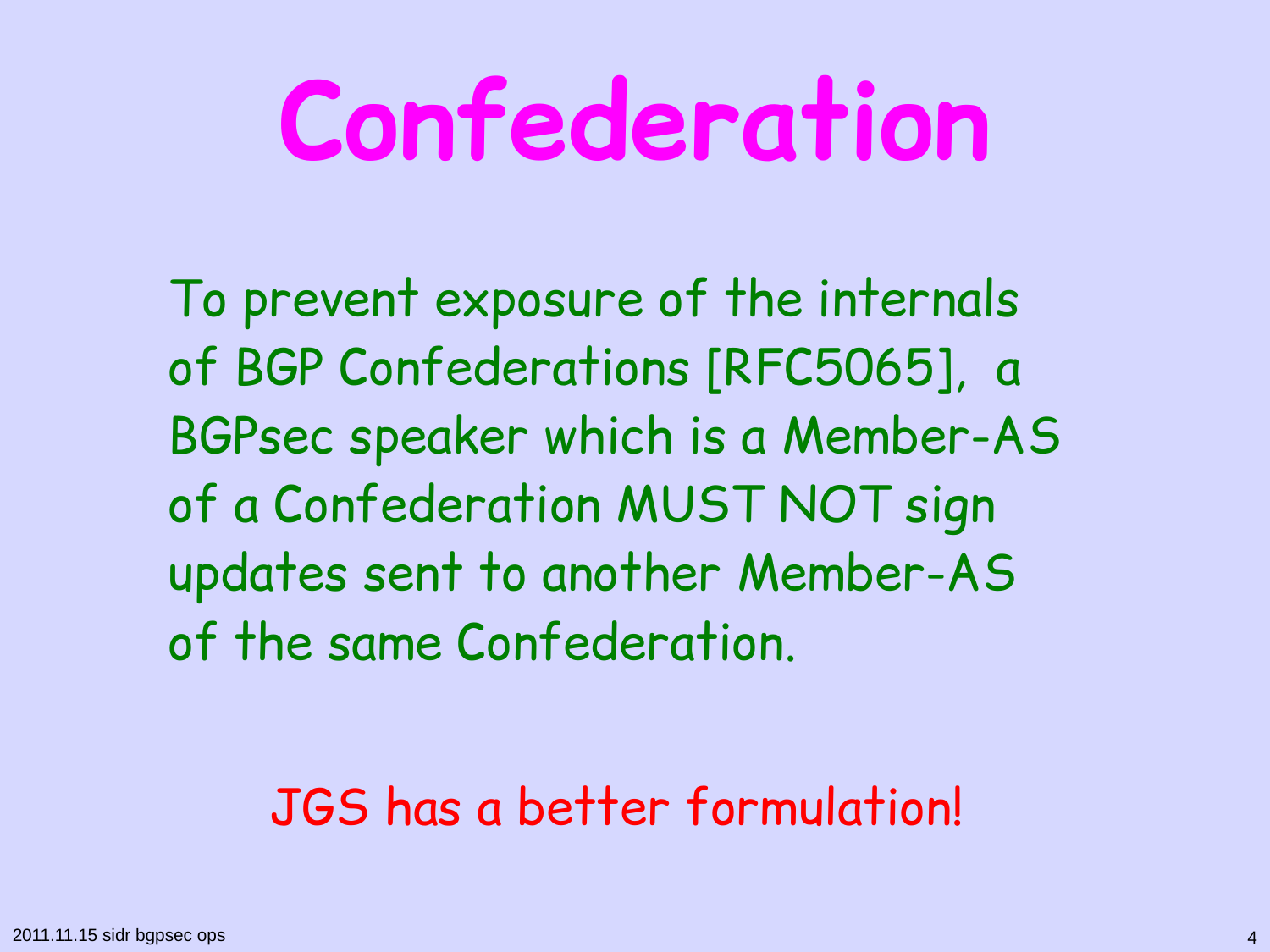

# Confederation
To prevent exposure of the internals of BGP Confederations [RFC5065],  a BGPsec speaker which is a Member-AS of a Confederation MUST NOT sign updates sent to another Member-AS of the same Confederation.

JGS has a better formulation!
4
2011.11.15 sidr bgpsec ops